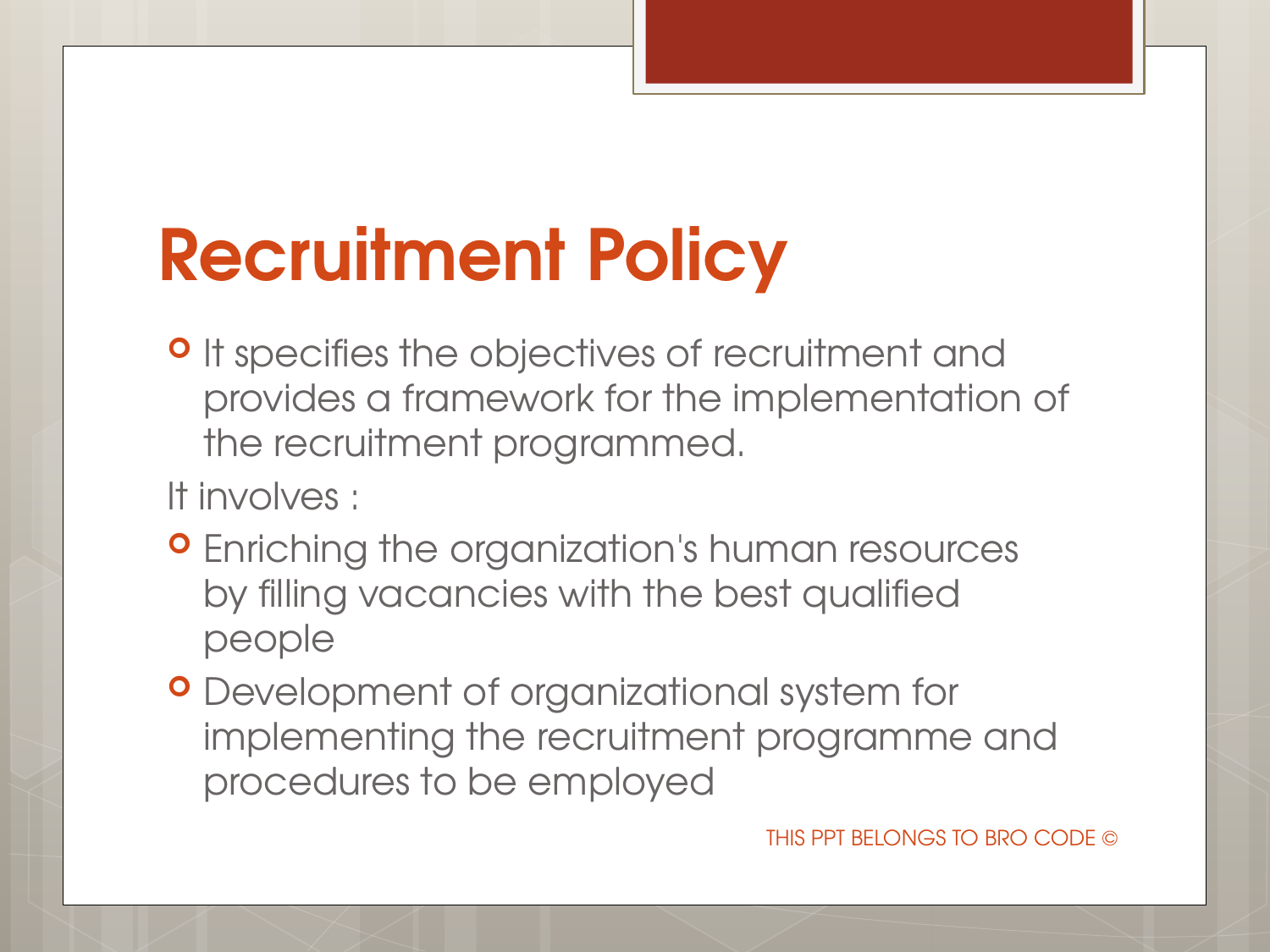

# Recruitment Policy
It specifies the objectives of recruitment and provides a framework for the implementation of the recruitment programmed.
It involves :
Enriching the organization's human resources by filling vacancies with the best qualified people
Development of organizational system for implementing the recruitment programme and procedures to be employed

THIS PPT BELONGS TO BRO CODE ©